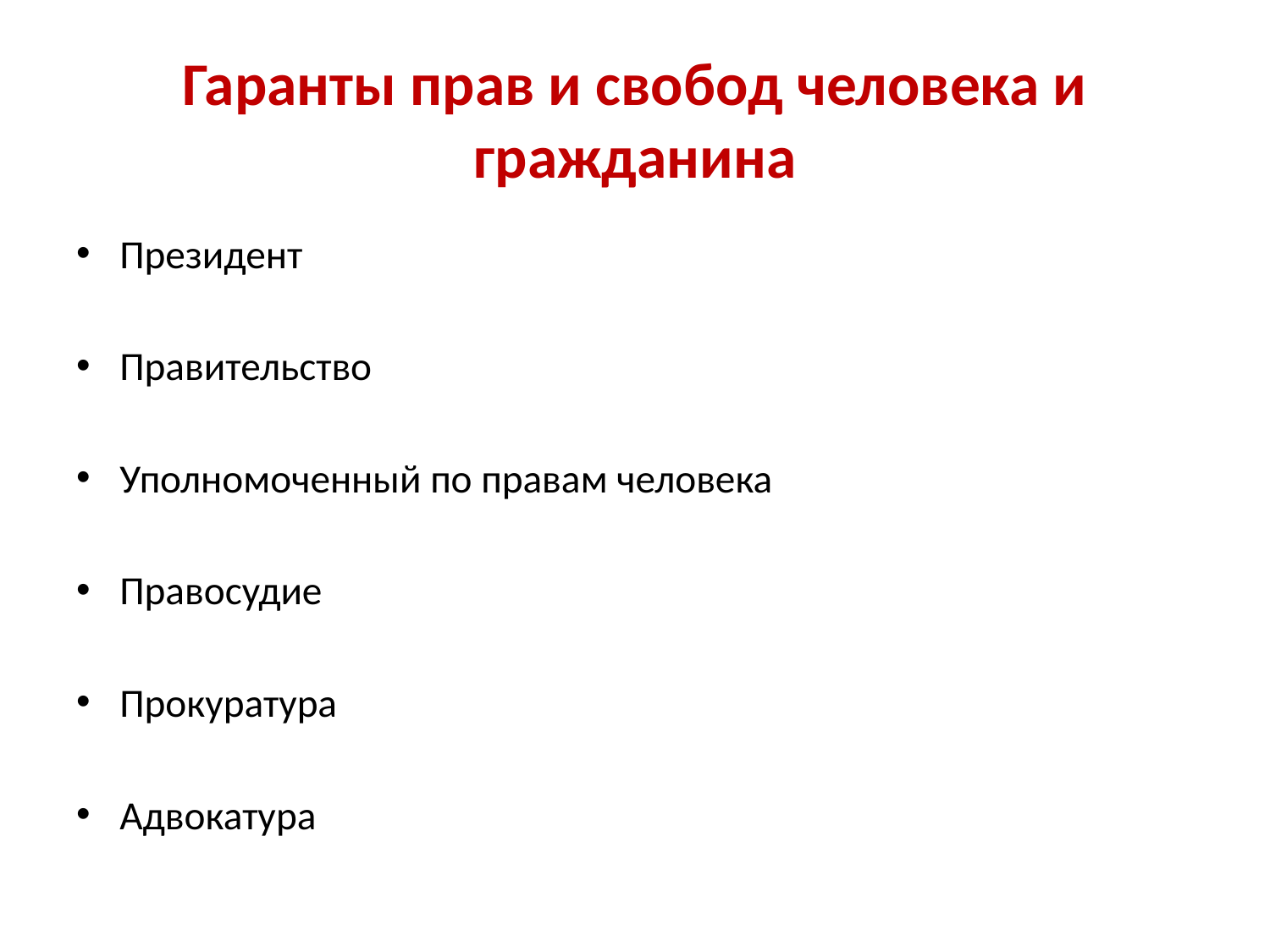

# Гаранты прав и свобод человека и гражданина
Президент

Правительство

Уполномоченный по правам человека

Правосудие

Прокуратура

Адвокатура